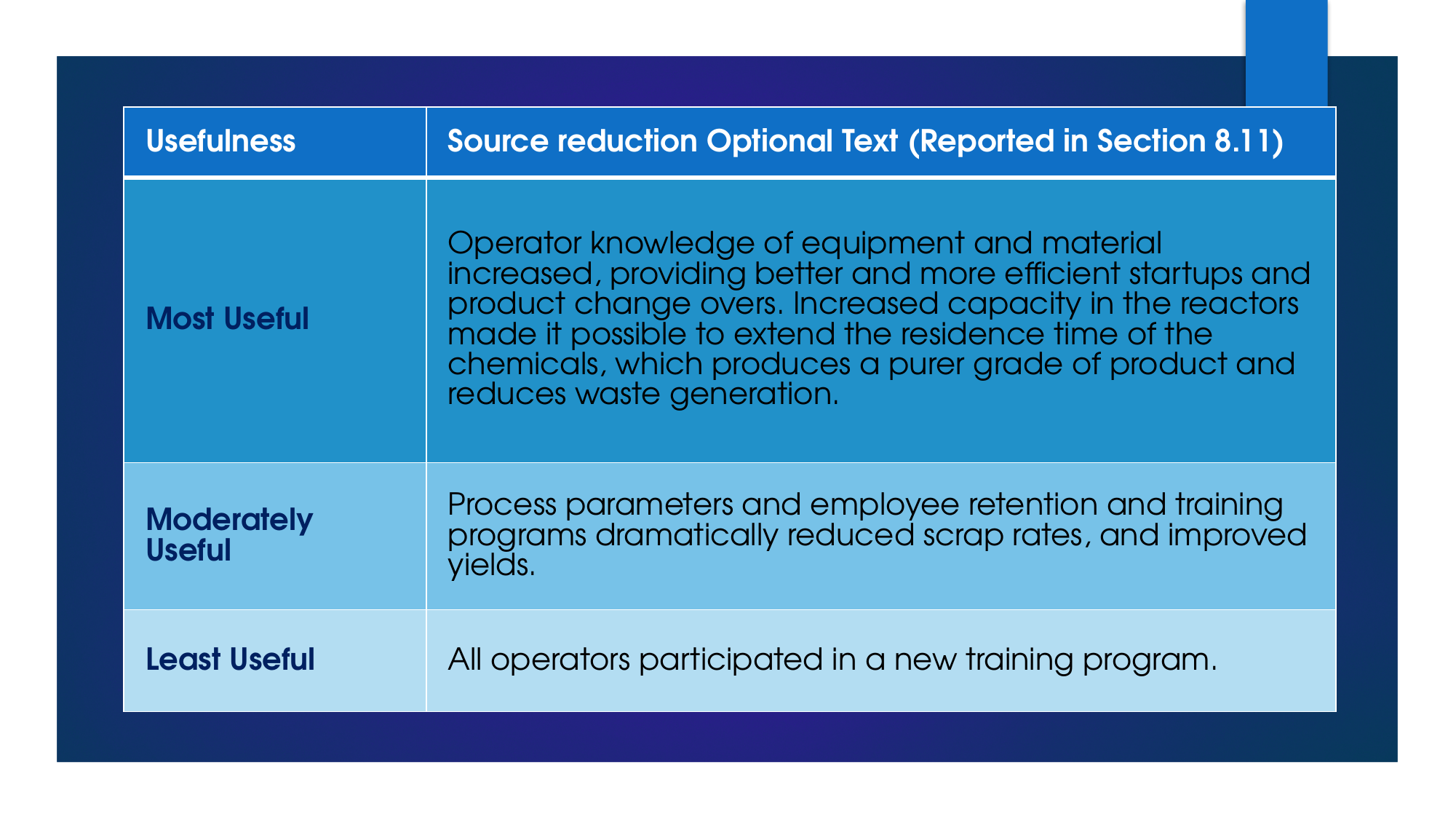

| Usefulness | Source reduction Optional Text (Reported in Section 8.11) |
| --- | --- |
| Most Useful | Operator knowledge of equipment and material increased, providing better and more efficient startups and product change overs. Increased capacity in the reactors made it possible to extend the residence time of the chemicals, which produces a purer grade of product and reduces waste generation. |
| Moderately Useful | Process parameters and employee retention and training programs dramatically reduced scrap rates, and improved yields. |
| Least Useful | All operators participated in a new training program. |